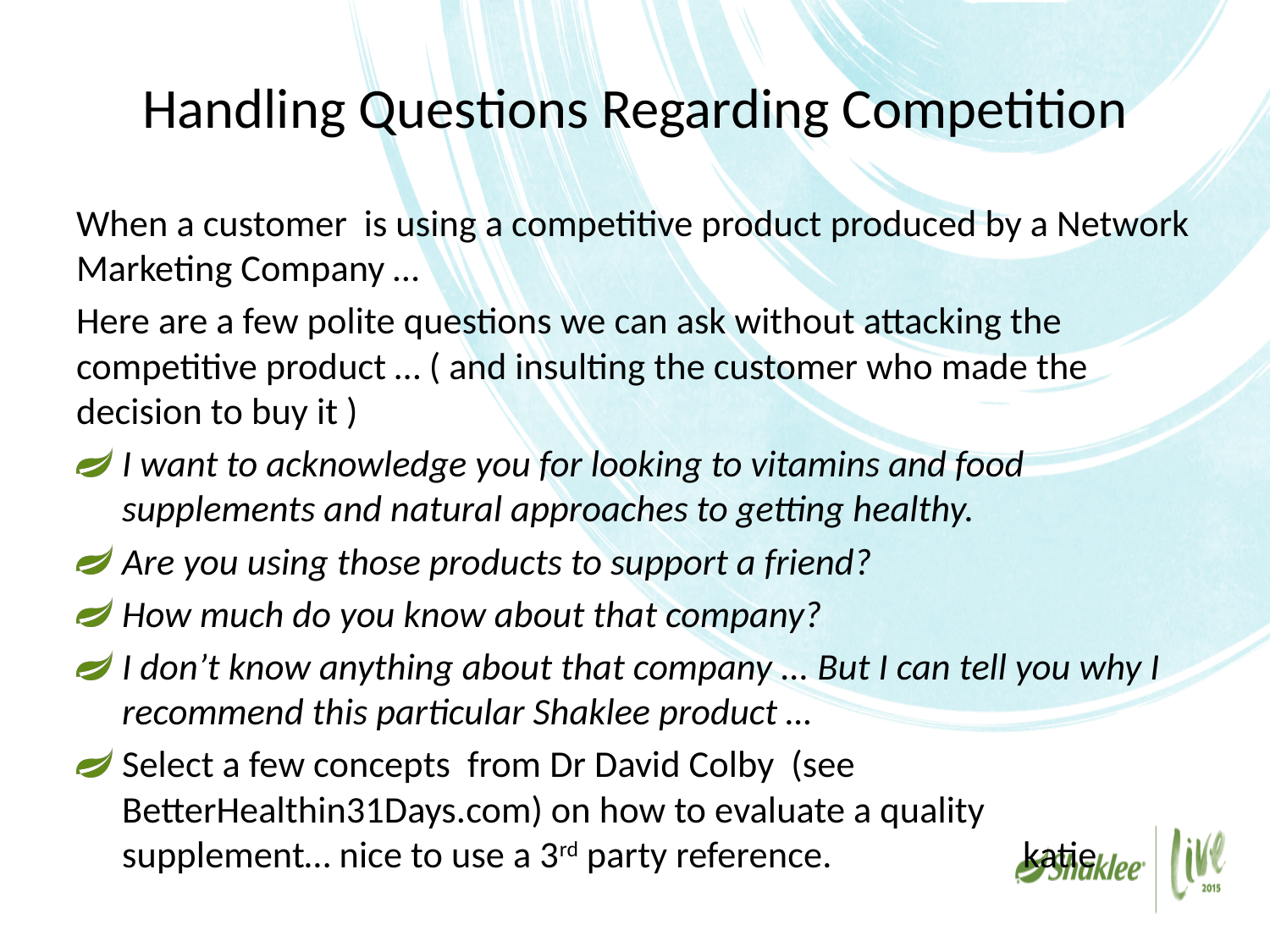

# Handling Questions Regarding Competition
When a customer  is using a competitive product produced by a Network Marketing Company …
Here are a few polite questions we can ask without attacking the competitive product … ( and insulting the customer who made the decision to buy it )
I want to acknowledge you for looking to vitamins and food supplements and natural approaches to getting healthy.
Are you using those products to support a friend?
How much do you know about that company?
I don’t know anything about that company ... But I can tell you why I recommend this particular Shaklee product …
Select a few concepts  from Dr David Colby  (see BetterHealthin31Days.com) on how to evaluate a quality supplement… nice to use a 3rd party reference.		             katie